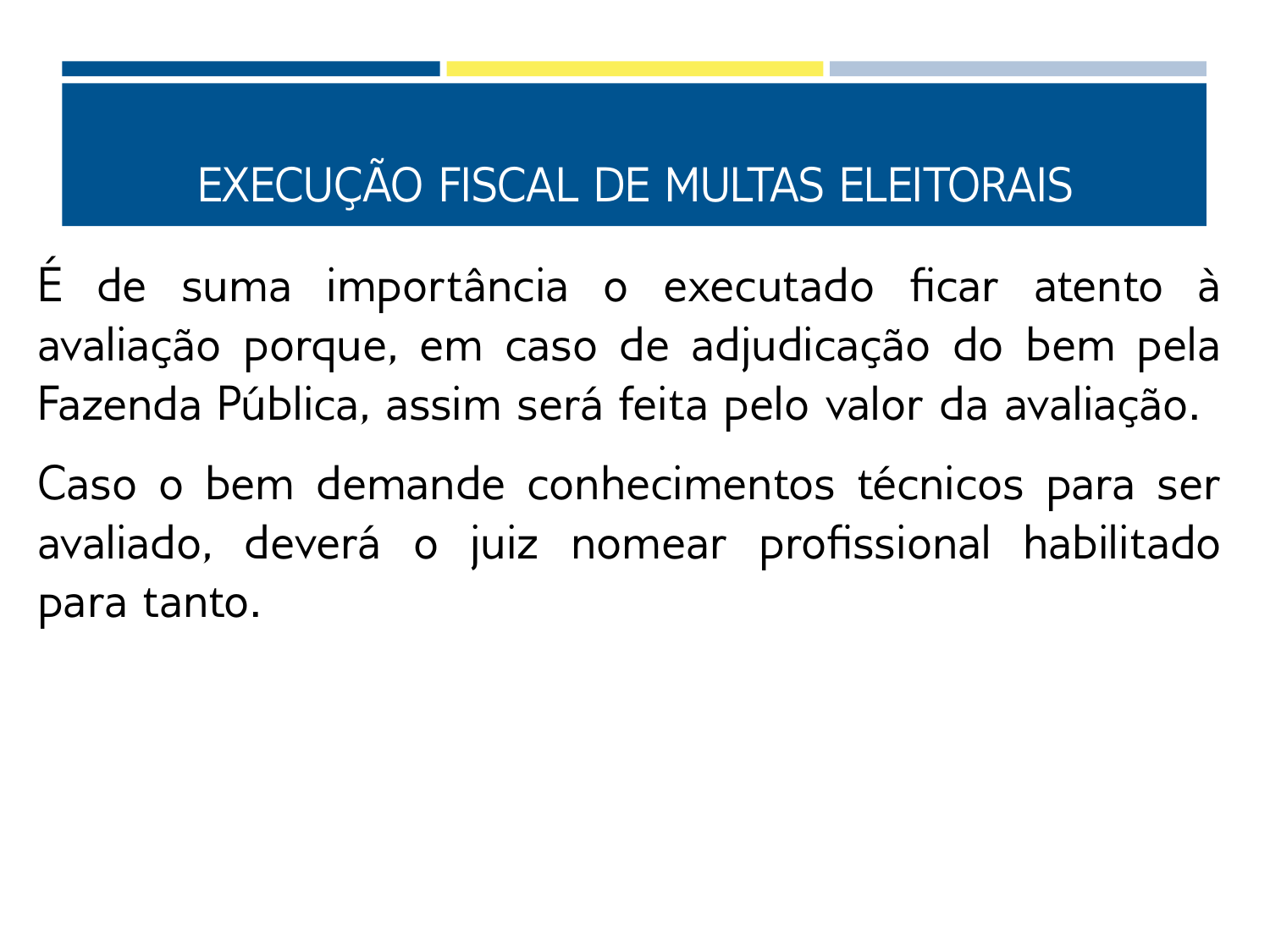

# EXECUÇÃO FISCAL DE MULTAS ELEITORAIS
É de suma importância o executado ficar atento à avaliação porque, em caso de adjudicação do bem pela Fazenda Pública, assim será feita pelo valor da avaliação.
Caso o bem demande conhecimentos técnicos para ser avaliado, deverá o juiz nomear profissional habilitado para tanto.